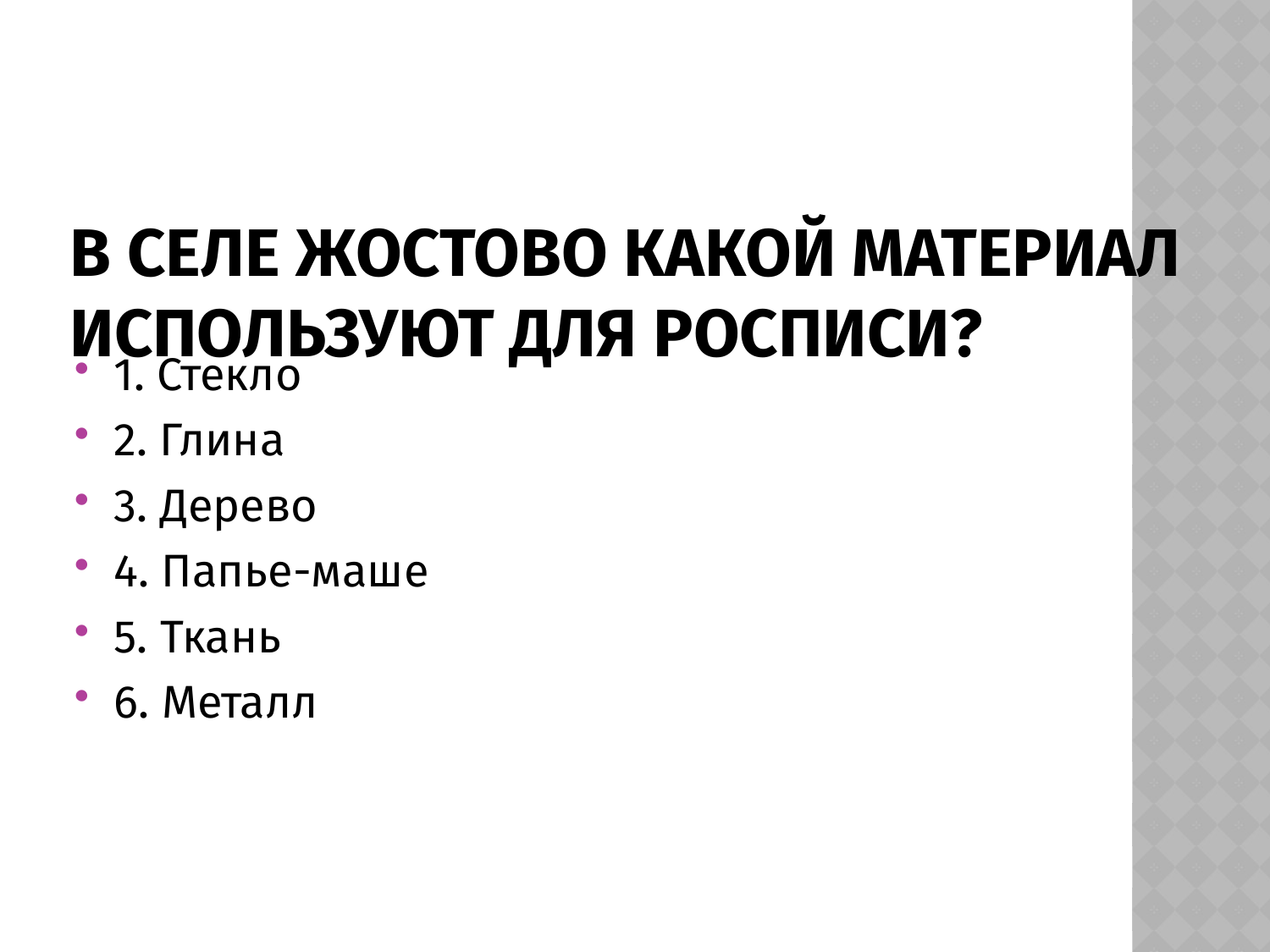

# В селе Жостово какой материал используют для росписи?
1. Стекло
2. Глина
3. Дерево
4. Папье-маше
5. Ткань
6. Металл